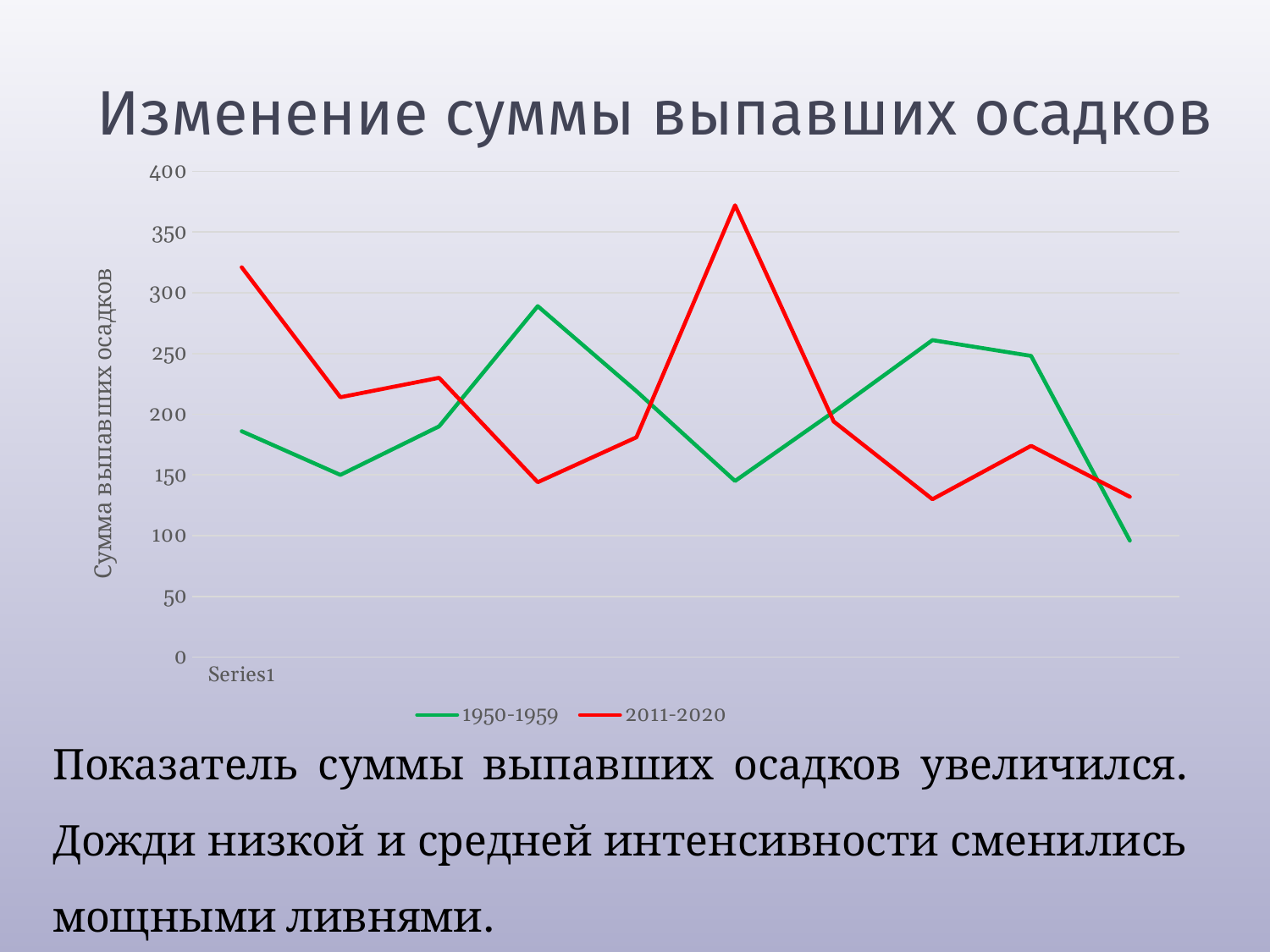

# Изменение суммы выпавших осадков

### Chart

| Category | 1950-1959 | 2011-2020 |
|---|---|---|
|  | 186.0 | 321.0 |
|  | 150.0 | 214.0 |
|  | 190.0 | 230.0 |
|  | 289.0 | 144.0 |
|  | 219.0 | 181.0 |
|  | 145.0 | 372.0 |
|  | 202.0 | 194.0 |
|  | 261.0 | 130.0 |
|  | 248.0 | 174.0 |
|  | 96.0 | 132.0 |
Показатель суммы выпавших осадков увеличился. Дожди низкой и средней интенсивности сменились мощными ливнями.
.